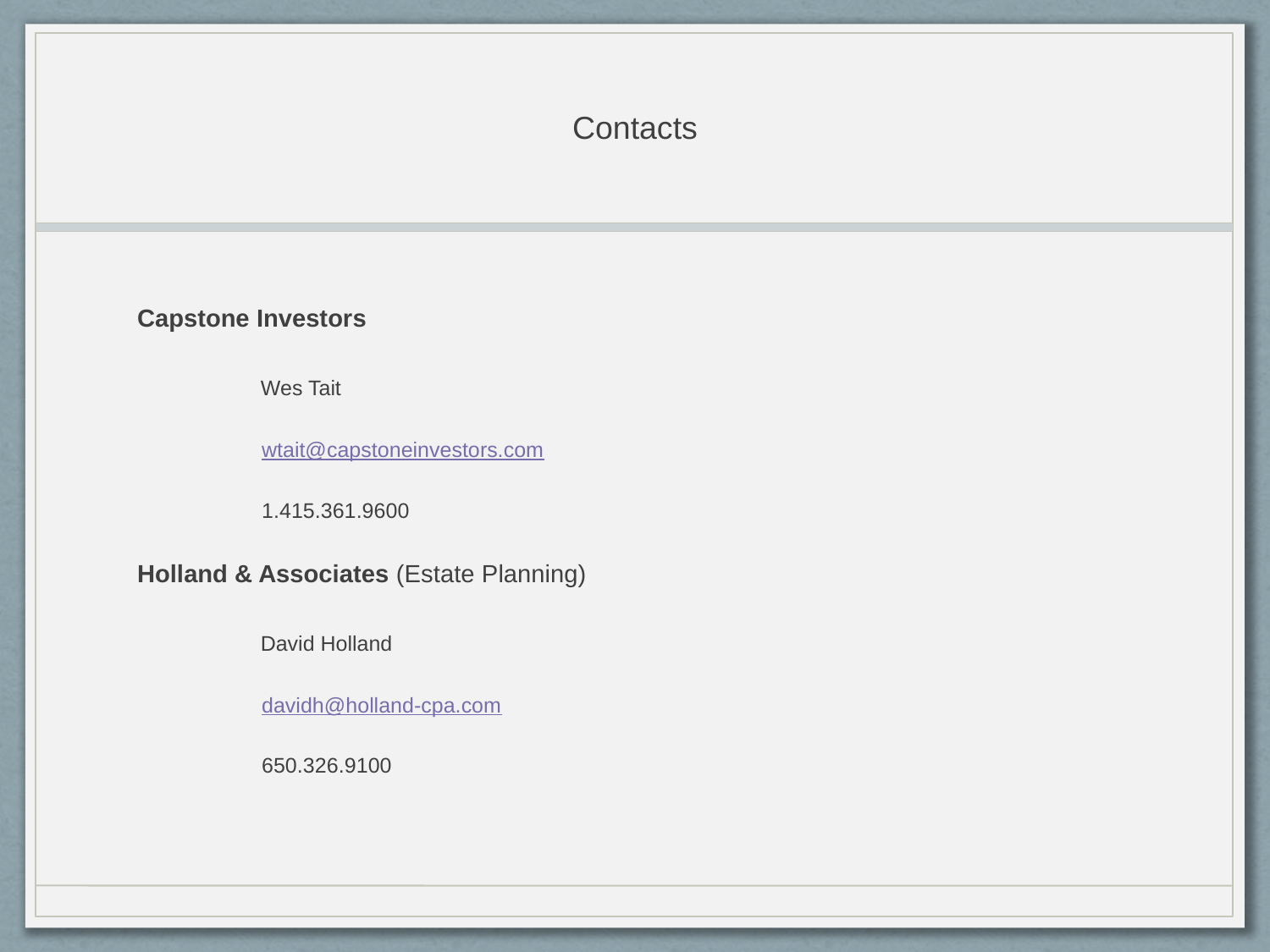

# Contacts
Capstone Investors
                Wes Tait
                     wtait@capstoneinvestors.com
                     1.415.361.9600
Holland & Associates (Estate Planning)
                David Holland
                     davidh@holland-cpa.com
                     650.326.9100